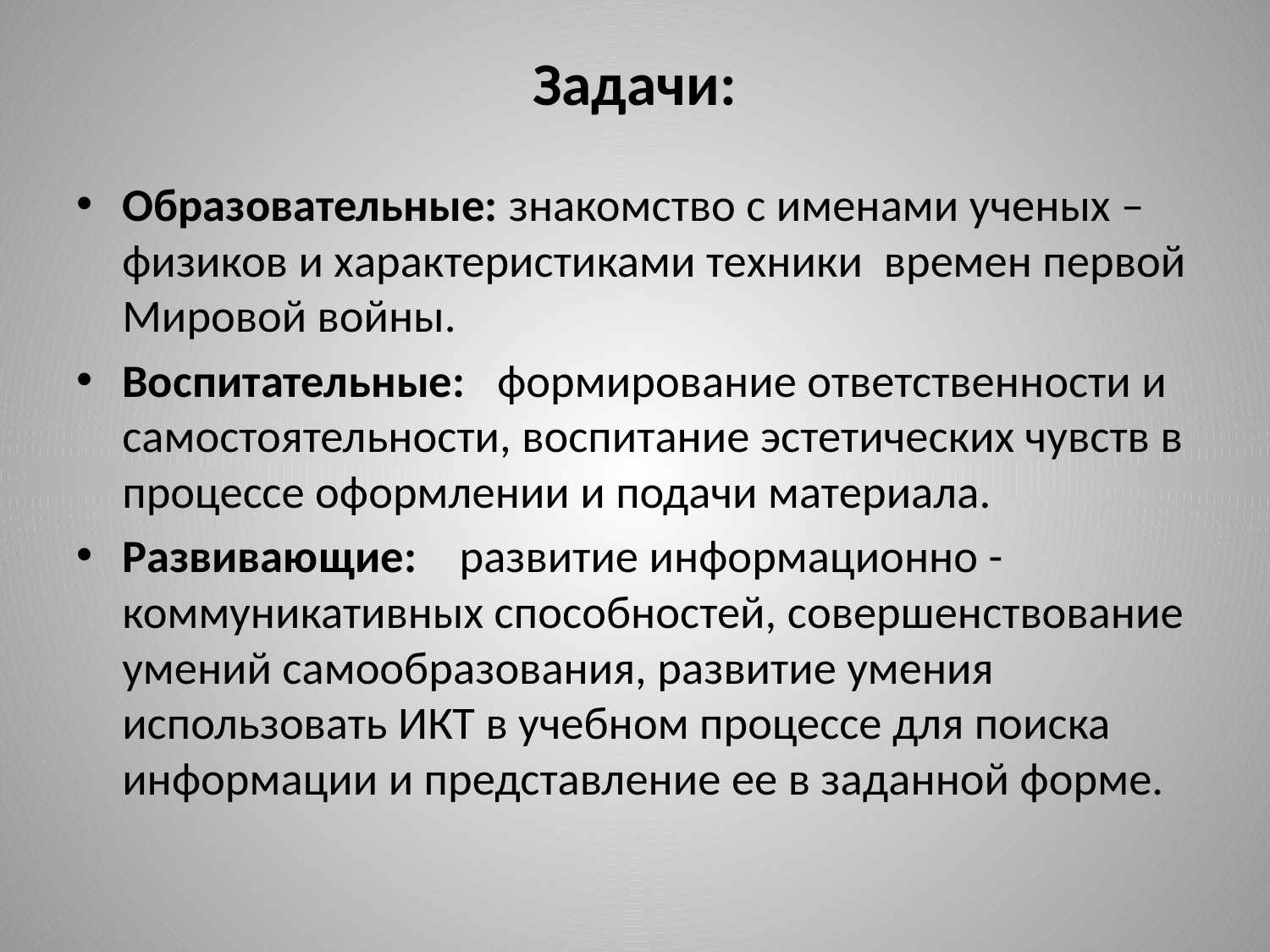

# Задачи:
Образовательные: знакомство с именами ученых – физиков и характеристиками техники  времен первой Мировой войны.
Воспитательные:   формирование ответственности и самостоятельности, воспитание эстетических чувств в процессе оформлении и подачи материала.
Развивающие:    развитие информационно - коммуникативных способностей, совершенствование умений самообразования, развитие умения использовать ИКТ в учебном процессе для поиска информации и представление ее в заданной форме.